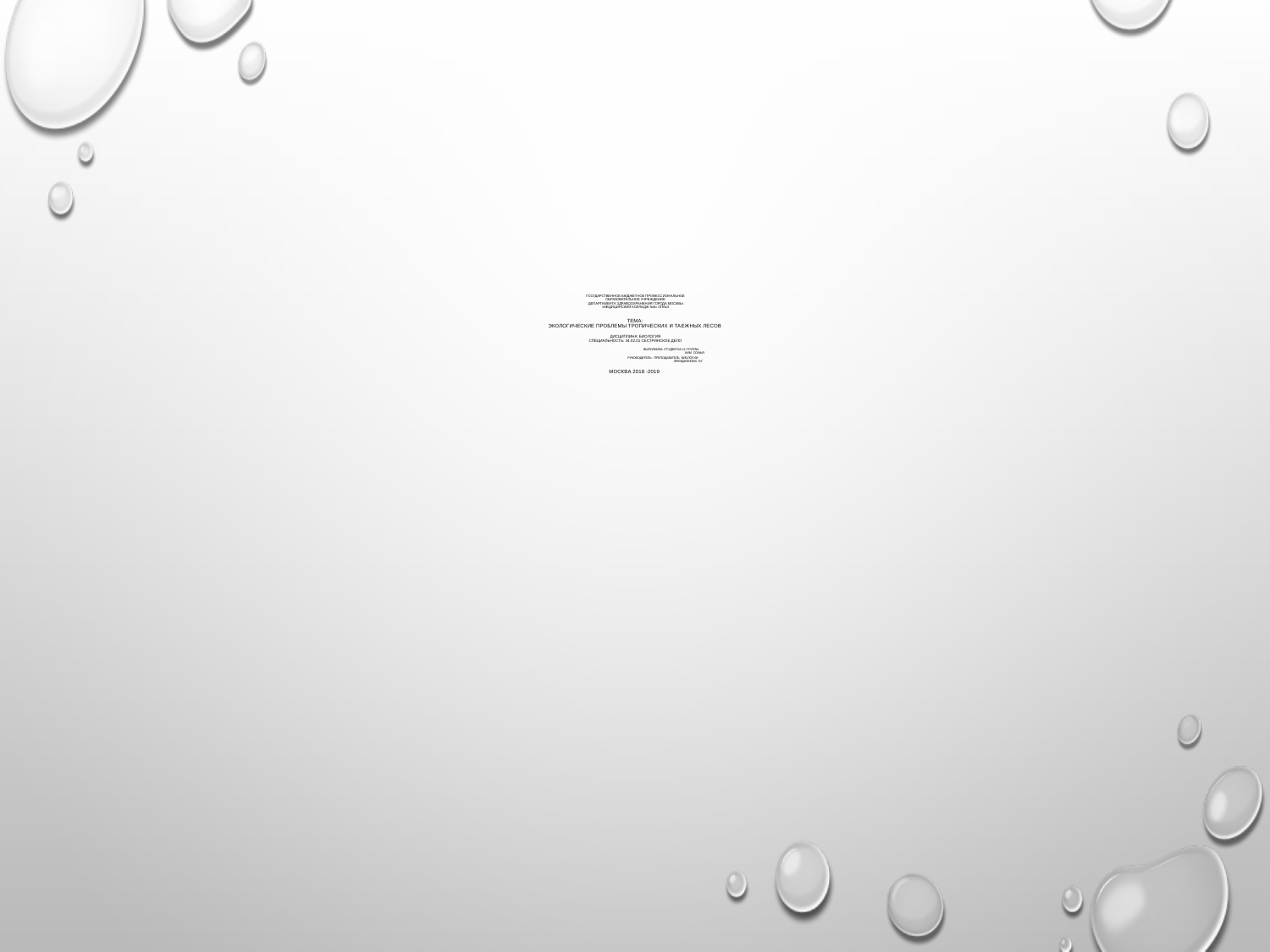

# Государственное бюджетное профессиональное образовательное учреждение Департамента здравоохранения города Москвы «Медицинский колледж №5» ОП№3 Тема: экологические проблемы тропических и таежных лесов Дисциплина: Биология Специальность: 34.02.01 Сестринское дело выполнила: студентка 11 группы Ким  Софья руководитель : преподаватель  биологии Эрендженова  Н.Г Москва 2018 -2019